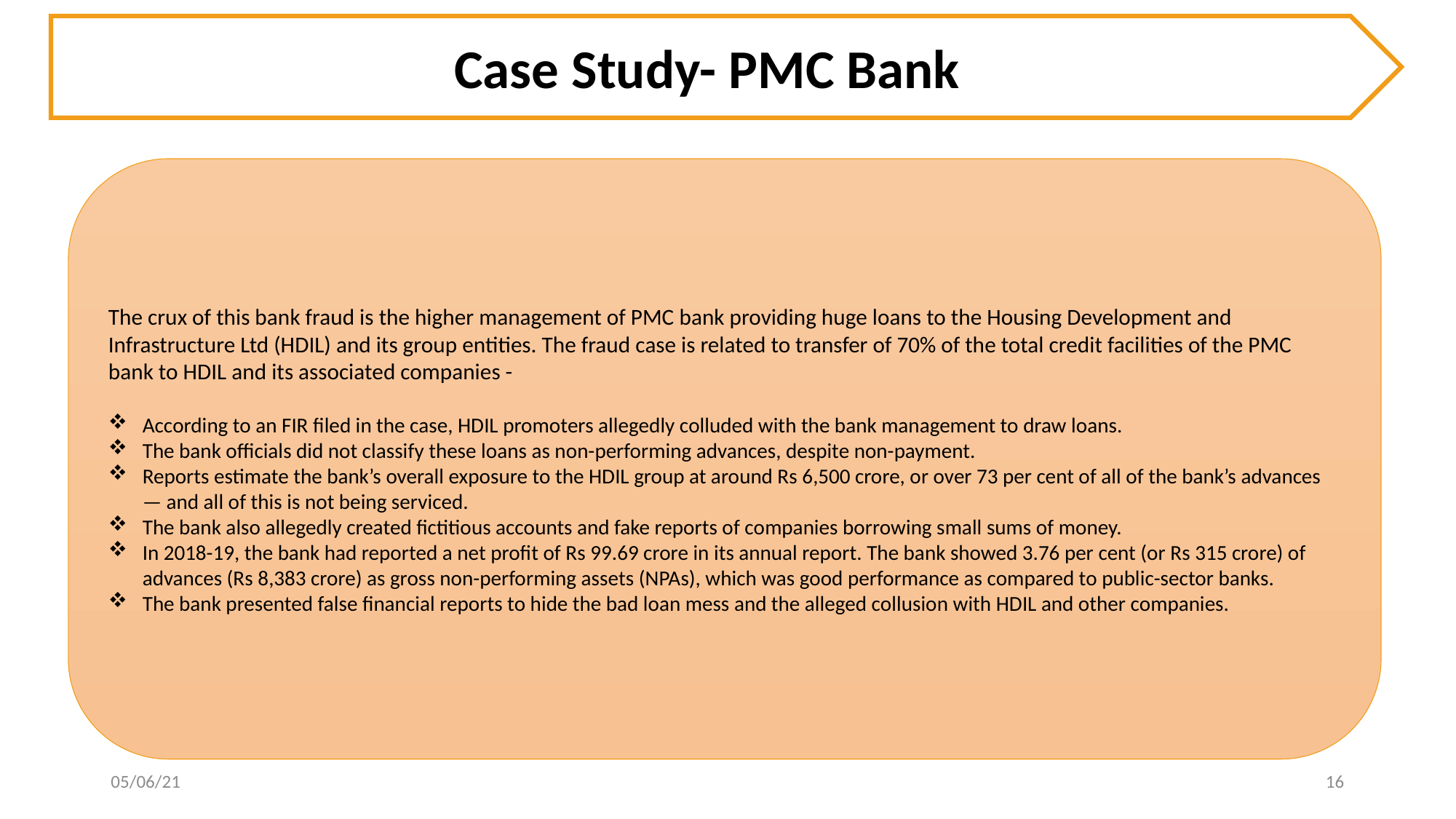

Case Study- PMC Bank
# .
.

The crux of this bank fraud is the higher management of PMC bank providing huge loans to the Housing Development and Infrastructure Ltd (HDIL) and its group entities. The fraud case is related to transfer of 70% of the total credit facilities of the PMC bank to HDIL and its associated companies -

According to an FIR filed in the case, HDIL promoters allegedly colluded with the bank management to draw loans.
The bank officials did not classify these loans as non-performing advances, despite non-payment.
Reports estimate the bank’s overall exposure to the HDIL group at around Rs 6,500 crore, or over 73 per cent of all of the bank’s advances — and all of this is not being serviced.
The bank also allegedly created fictitious accounts and fake reports of companies borrowing small sums of money.
In 2018-19, the bank had reported a net profit of Rs 99.69 crore in its annual report. The bank showed 3.76 per cent (or Rs 315 crore) of advances (Rs 8,383 crore) as gross non-performing assets (NPAs), which was good performance as compared to public-sector banks.
The bank presented false financial reports to hide the bad loan mess and the alleged collusion with HDIL and other companies.
05/06/21
16